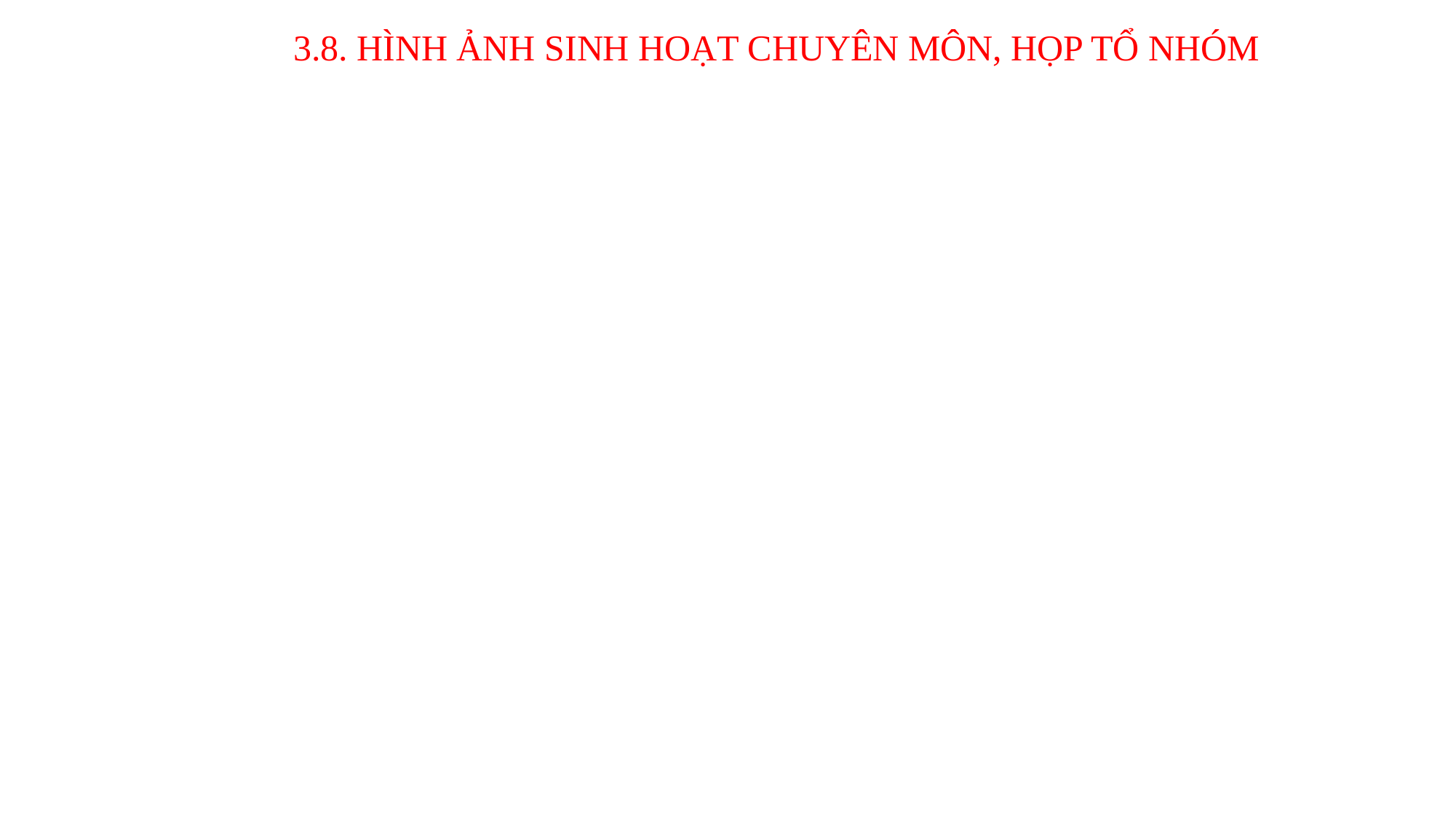

3.8. HÌNH ẢNH SINH HOẠT CHUYÊN MÔN, HỌP TỔ NHÓM